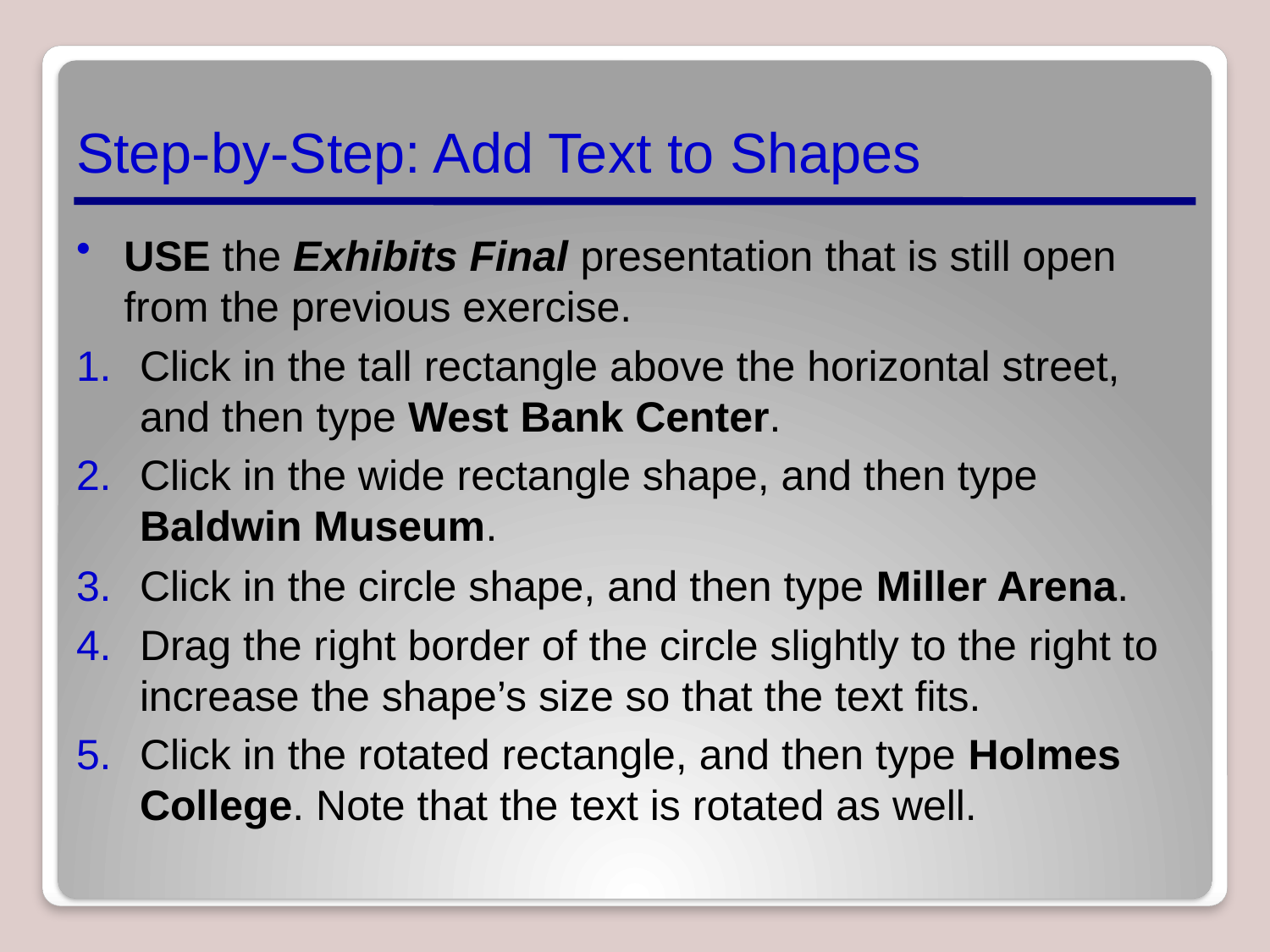

# Step-by-Step: Add Text to Shapes
USE the Exhibits Final presentation that is still open from the previous exercise.
Click in the tall rectangle above the horizontal street, and then type West Bank Center.
Click in the wide rectangle shape, and then type Baldwin Museum.
Click in the circle shape, and then type Miller Arena.
Drag the right border of the circle slightly to the right to increase the shape’s size so that the text fits.
Click in the rotated rectangle, and then type Holmes College. Note that the text is rotated as well.